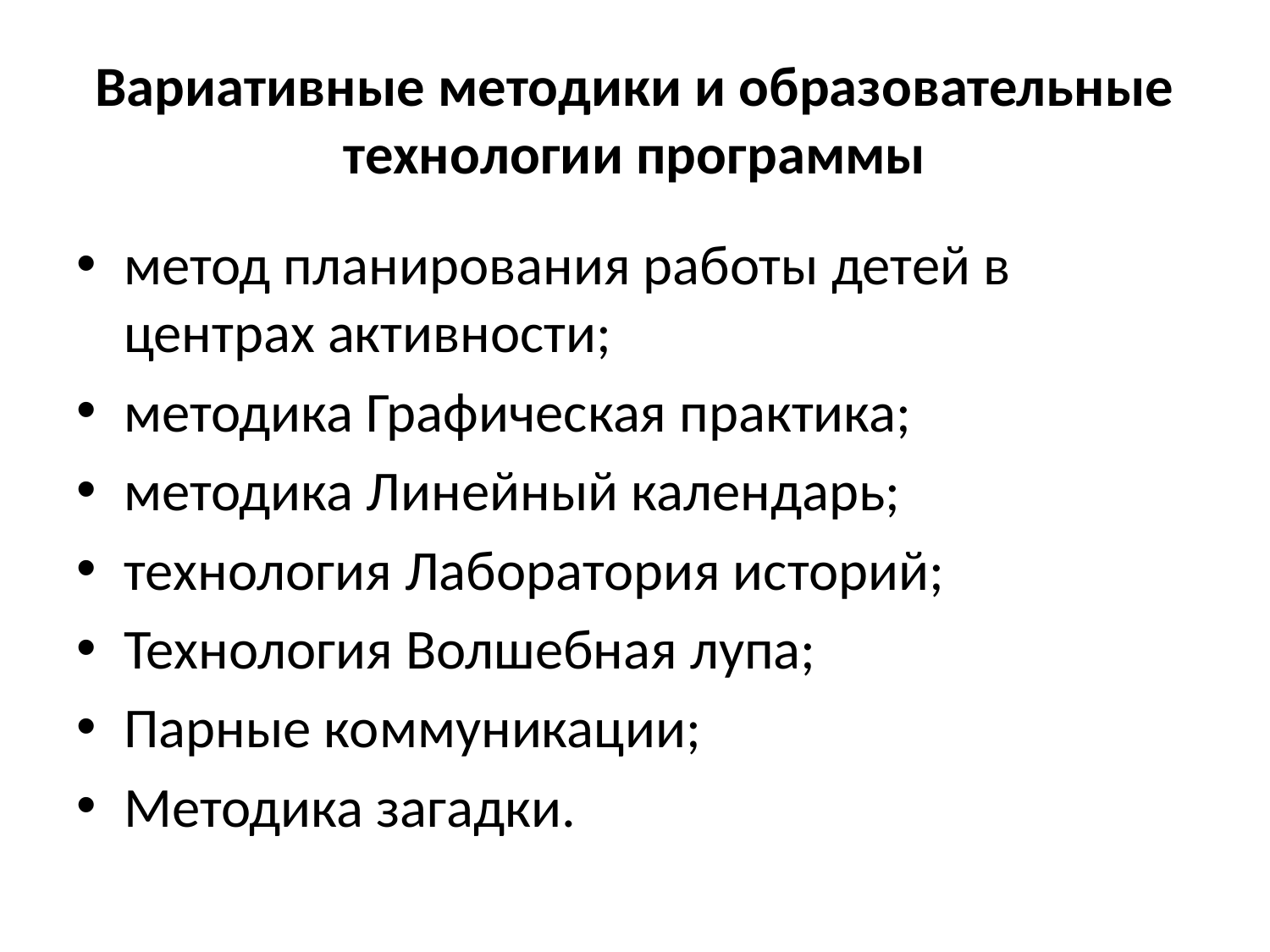

# Вариативные методики и образовательные технологии программы
метод планирования работы детей в центрах активности;
методика Графическая практика;
методика Линейный календарь;
технология Лаборатория историй;
Технология Волшебная лупа;
Парные коммуникации;
Методика загадки.